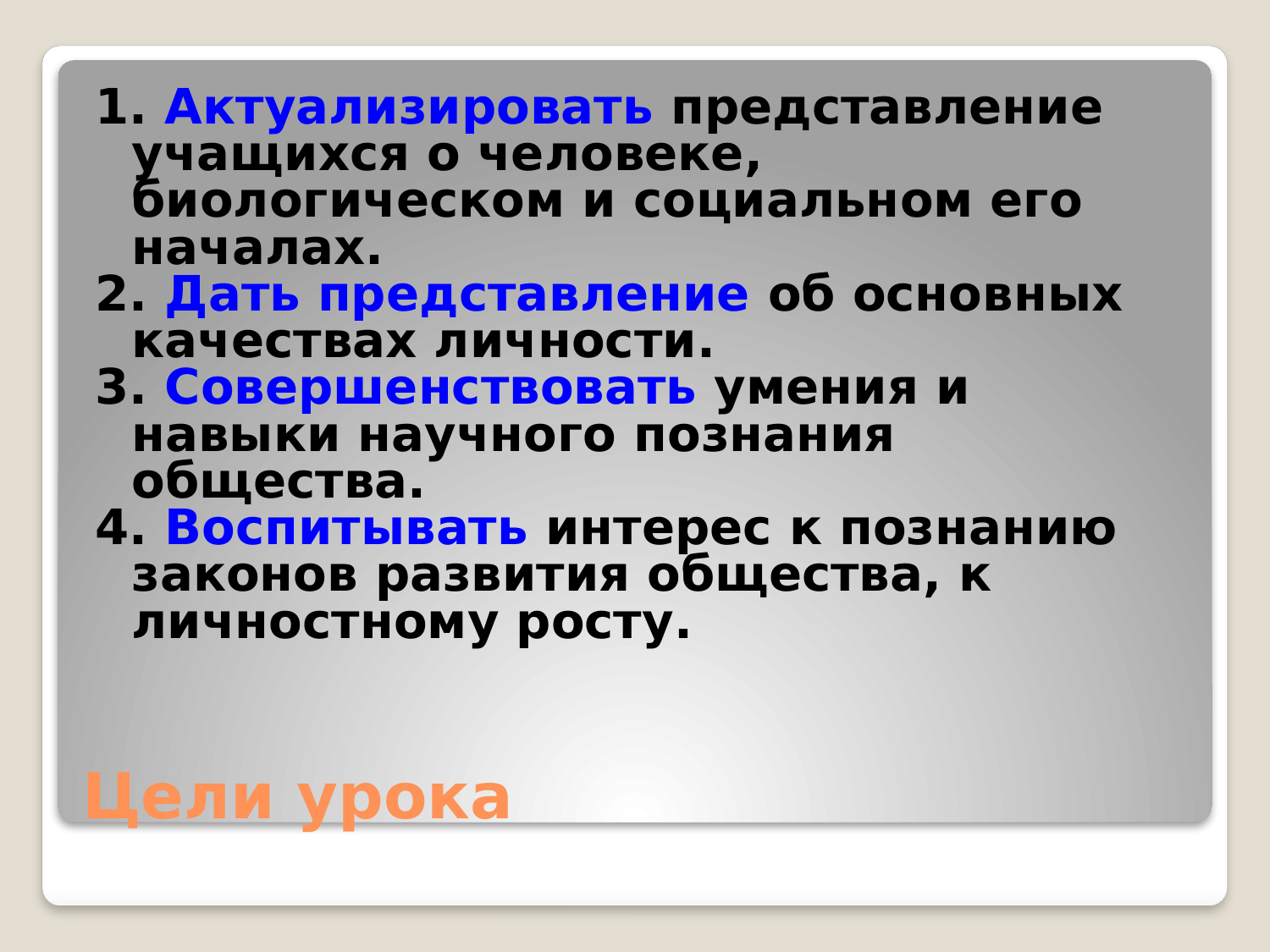

1. Актуализировать представление учащихся о человеке, биологическом и социальном его началах.
2. Дать представление об основных качествах личности.
3. Совершенствовать умения и навыки научного познания общества.
4. Воспитывать интерес к познанию законов развития общества, к личностному росту.
# Цели урока